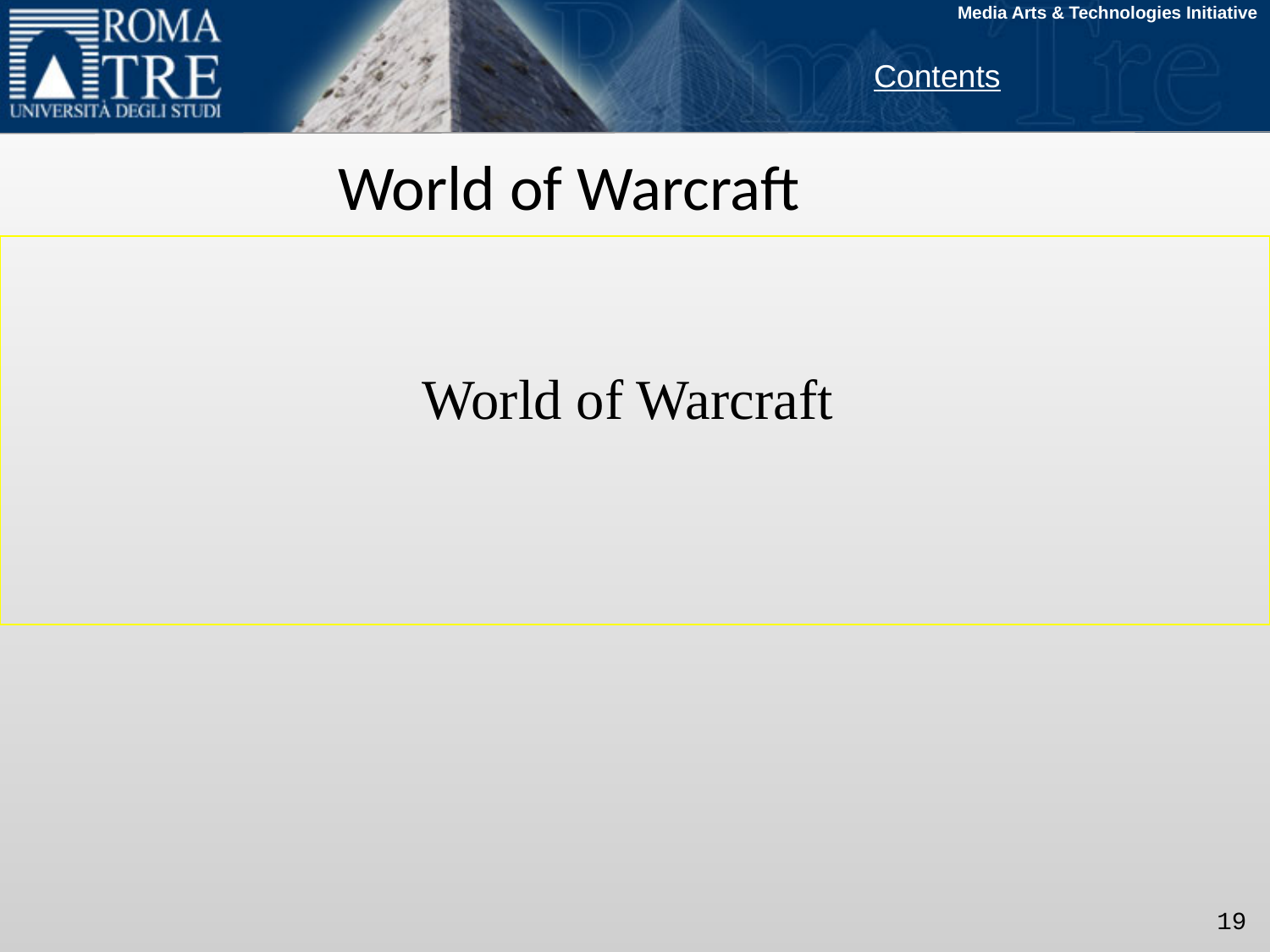

Contents
World of Warcraft
World of Warcraft